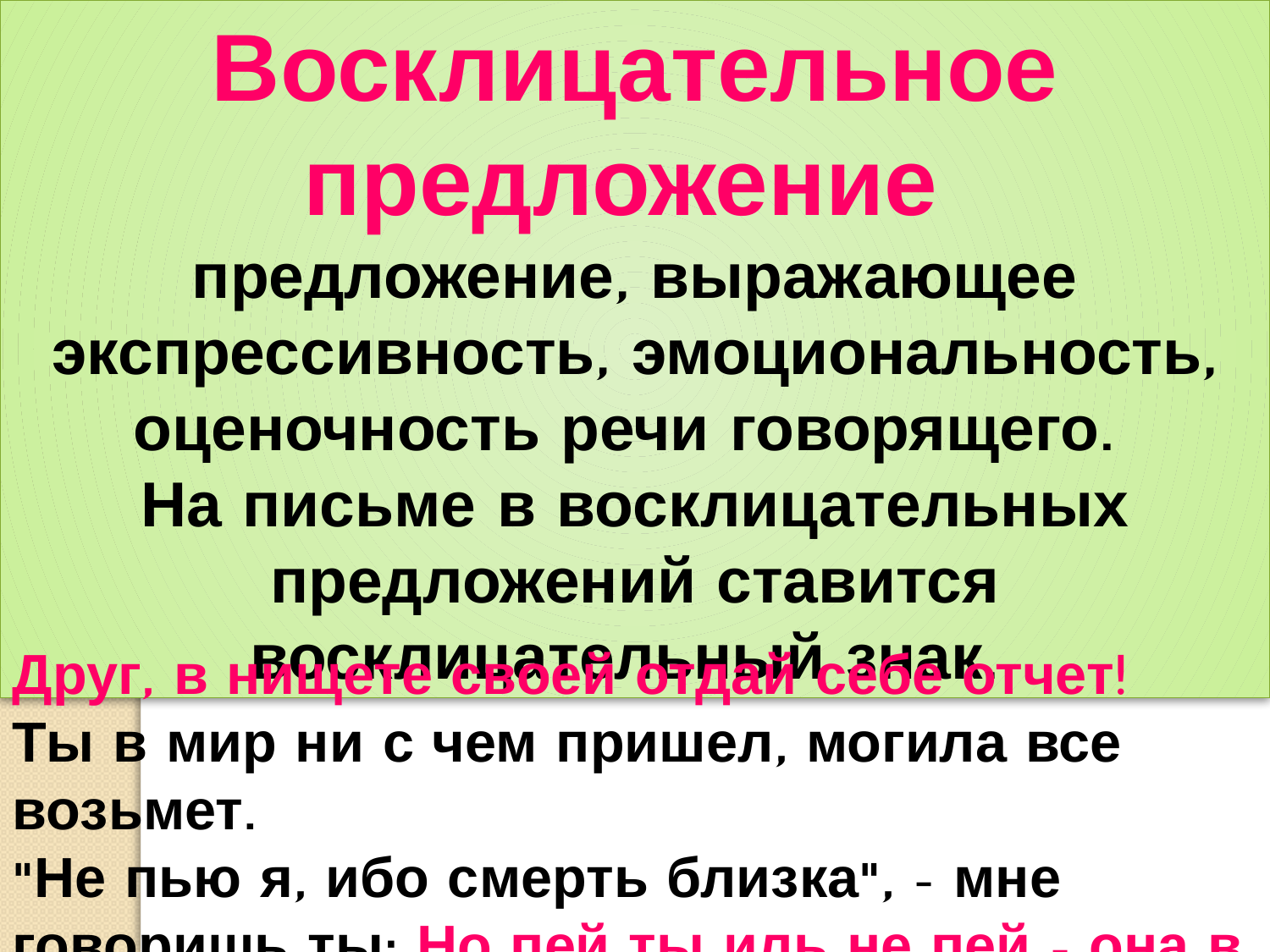

Восклицательное предложение
предложение, выражающее экспрессивность, эмоциональность, оценочность речи говорящего.
На письме в восклицательных предложений ставится восклицательный знак.
Друг, в нищете своей отдай себе отчет!
Ты в мир ни с чем пришел, могила все возьмет.
"Не пью я, ибо смерть близка", - мне говоришь ты; Но пей ты иль не пей - она в свой час прядет!